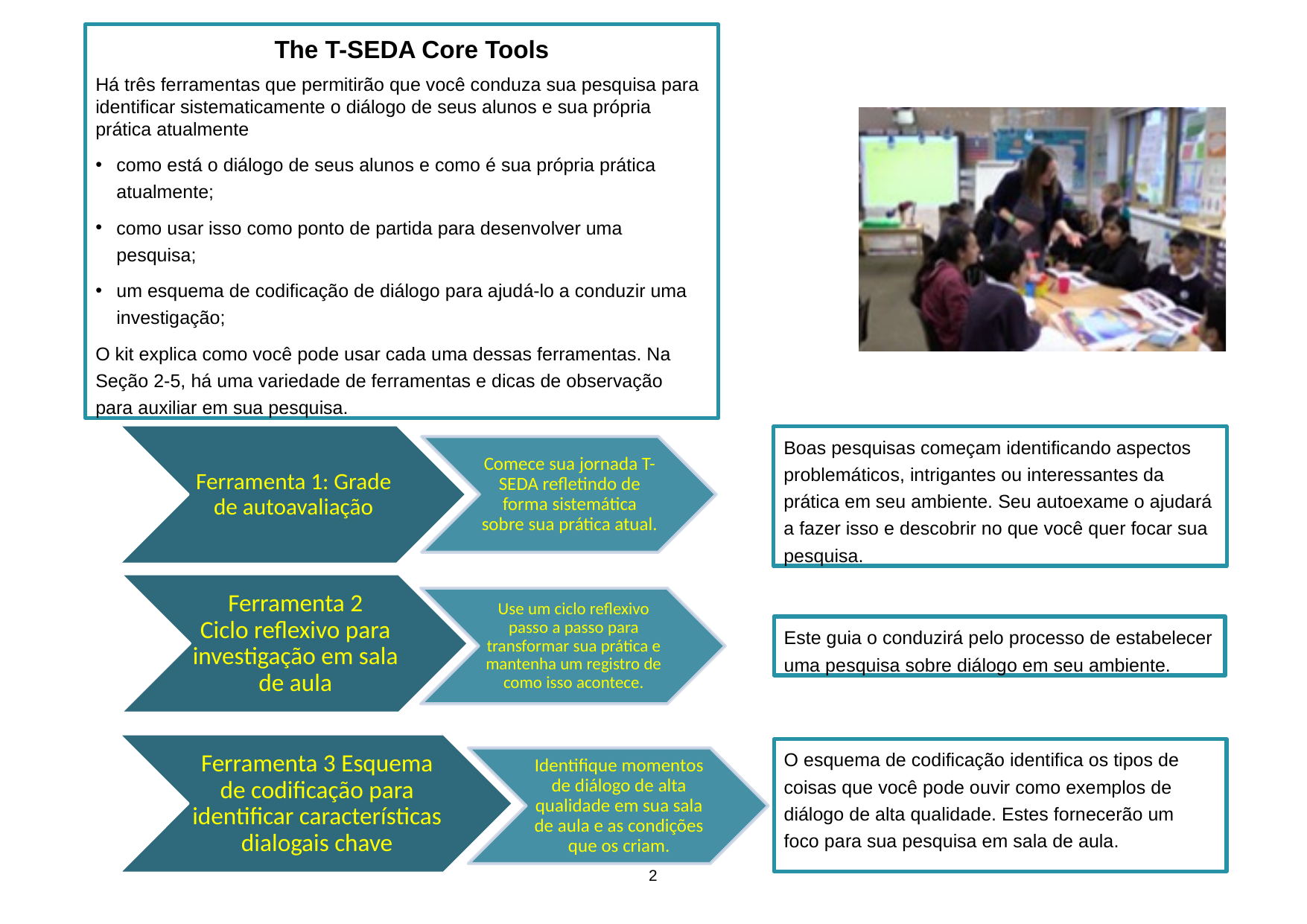

The T-SEDA Core Tools
Há três ferramentas que permitirão que você conduza sua pesquisa para identificar sistematicamente o diálogo de seus alunos e sua própria prática atualmente
como está o diálogo de seus alunos e como é sua própria prática atualmente;
como usar isso como ponto de partida para desenvolver uma pesquisa;
um esquema de codificação de diálogo para ajudá-lo a conduzir uma investigação;
O kit explica como você pode usar cada uma dessas ferramentas. Na Seção 2-5, há uma variedade de ferramentas e dicas de observação para auxiliar em sua pesquisa.

Ferramenta 1: Grade de autoavaliação

Comece sua jornada T-SEDA refletindo de forma sistemática sobre sua prática atual.

Ferramenta 2
Ciclo reflexivo para investigação em sala de aula

Use um ciclo reflexivo passo a passo para transformar sua prática e mantenha um registro de como isso acontece.

Ferramenta 3 Esquema de codificação para identificar características dialogais chave

Identifique momentos de diálogo de alta qualidade em sua sala de aula e as condições que os criam.
Boas pesquisas começam identificando aspectos problemáticos, intrigantes ou interessantes da prática em seu ambiente. Seu autoexame o ajudará a fazer isso e descobrir no que você quer focar sua pesquisa.
Este guia o conduzirá pelo processo de estabelecer uma pesquisa sobre diálogo em seu ambiente.
O esquema de codificação identifica os tipos de coisas que você pode ouvir como exemplos de diálogo de alta qualidade. Estes fornecerão um foco para sua pesquisa em sala de aula.

2